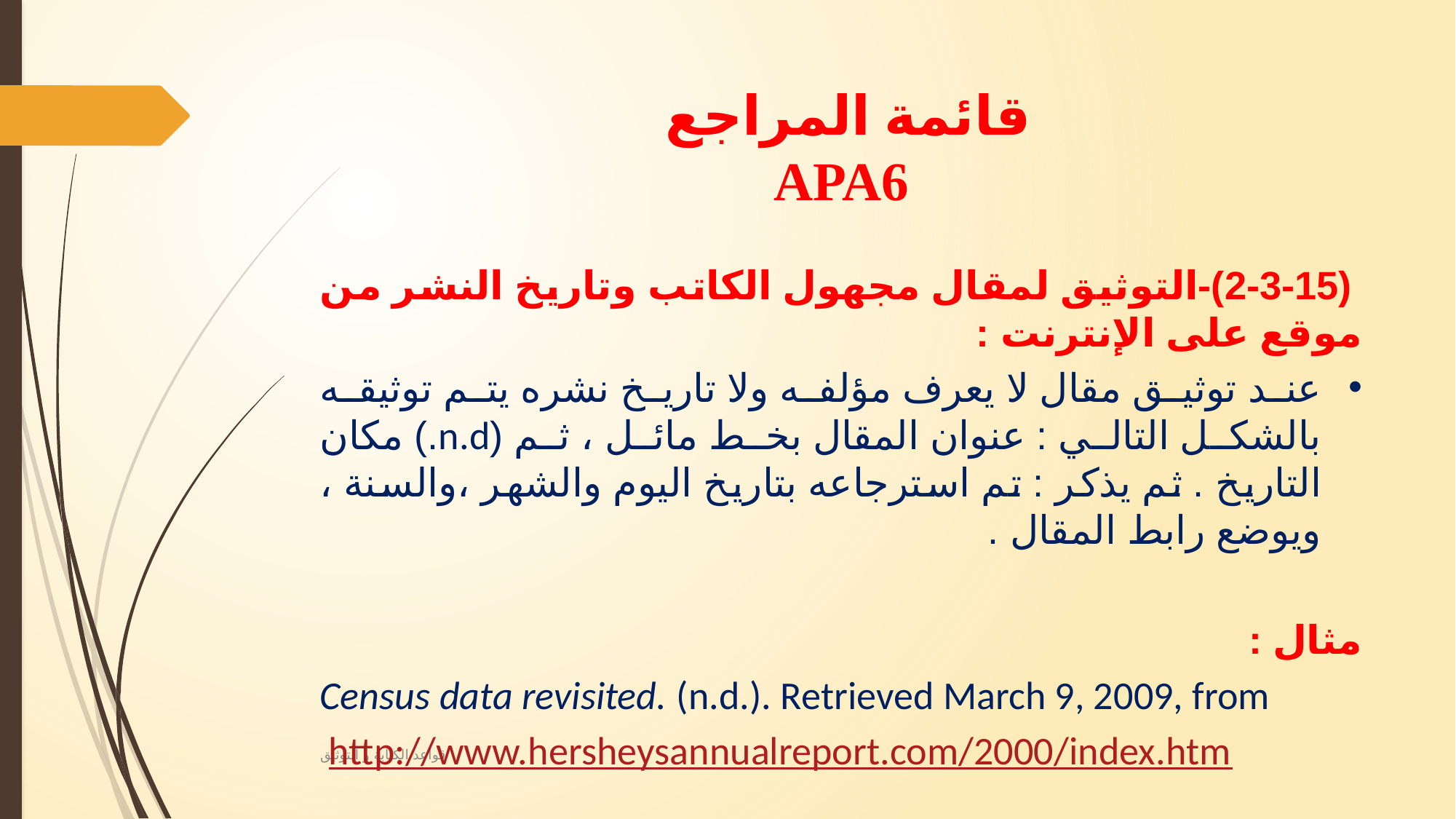

# قائمة المراجع APA6
 (2-3-15)-التوثيق لمقال مجهول الكاتب وتاريخ النشر من موقع على الإنترنت :
عند توثيق مقال لا يعرف مؤلفه ولا تاريخ نشره يتم توثيقه بالشكل التالي : عنوان المقال بخط مائل ، ثم (n.d.) مكان التاريخ . ثم يذكر : تم استرجاعه بتاريخ اليوم والشهر ،والسنة ، ويوضع رابط المقال .

مثال :
Census data revisited. (n.d.). Retrieved March 9, 2009, from
 http://www.hersheysannualreport.com/2000/index.htm

قواعد الكتابة و التوثيق